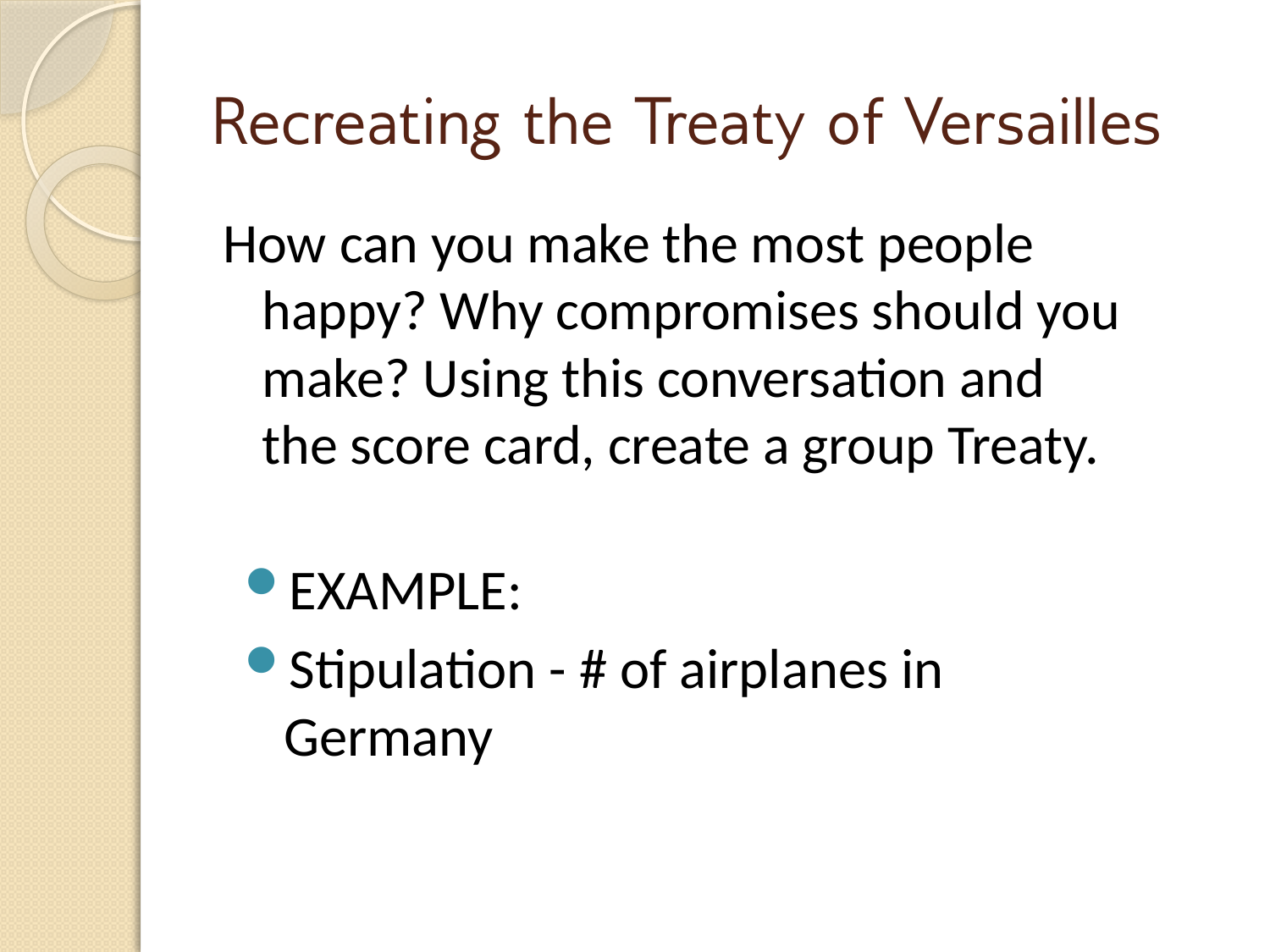

# Recreating the Treaty of Versailles
How can you make the most people happy? Why compromises should you make? Using this conversation and the score card, create a group Treaty.
EXAMPLE:
Stipulation - # of airplanes in Germany